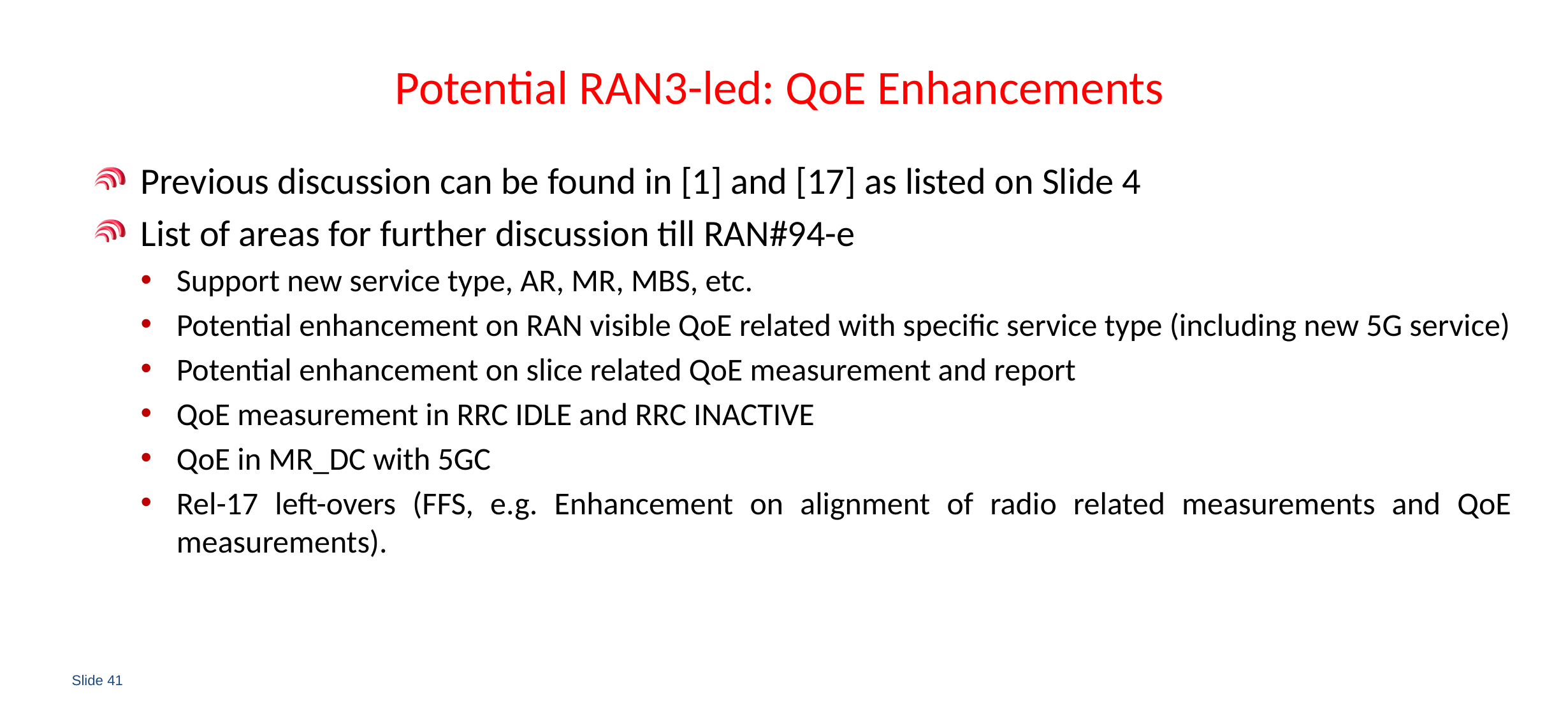

# Potential RAN3-led: QoE Enhancements
Previous discussion can be found in [1] and [17] as listed on Slide 4
List of areas for further discussion till RAN#94-e
Support new service type, AR, MR, MBS, etc.
Potential enhancement on RAN visible QoE related with specific service type (including new 5G service)
Potential enhancement on slice related QoE measurement and report
QoE measurement in RRC IDLE and RRC INACTIVE
QoE in MR_DC with 5GC
Rel-17 left-overs (FFS, e.g. Enhancement on alignment of radio related measurements and QoE measurements).